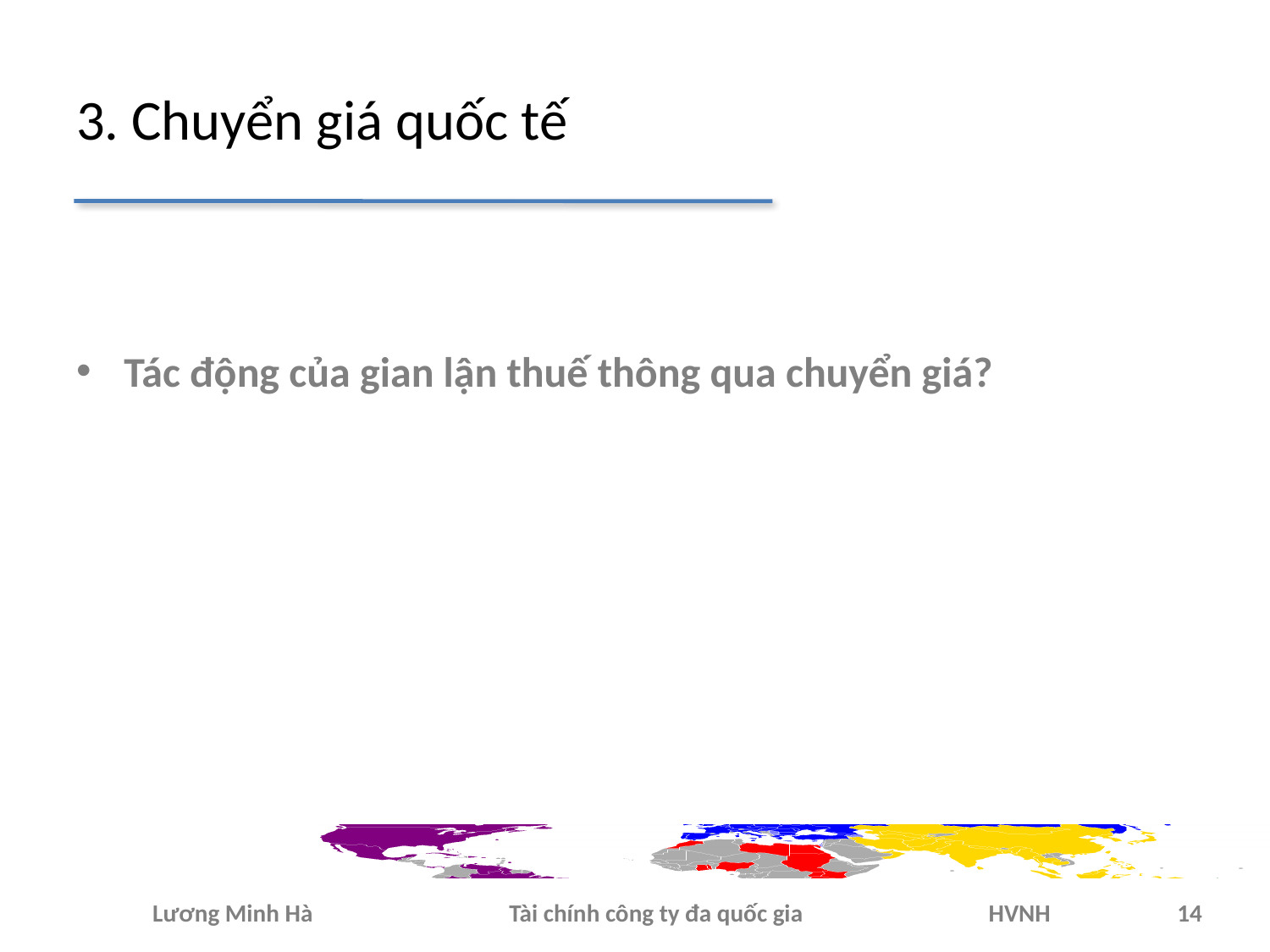

# 3. Chuyển giá quốc tế
Tác động của gian lận thuế thông qua chuyển giá?